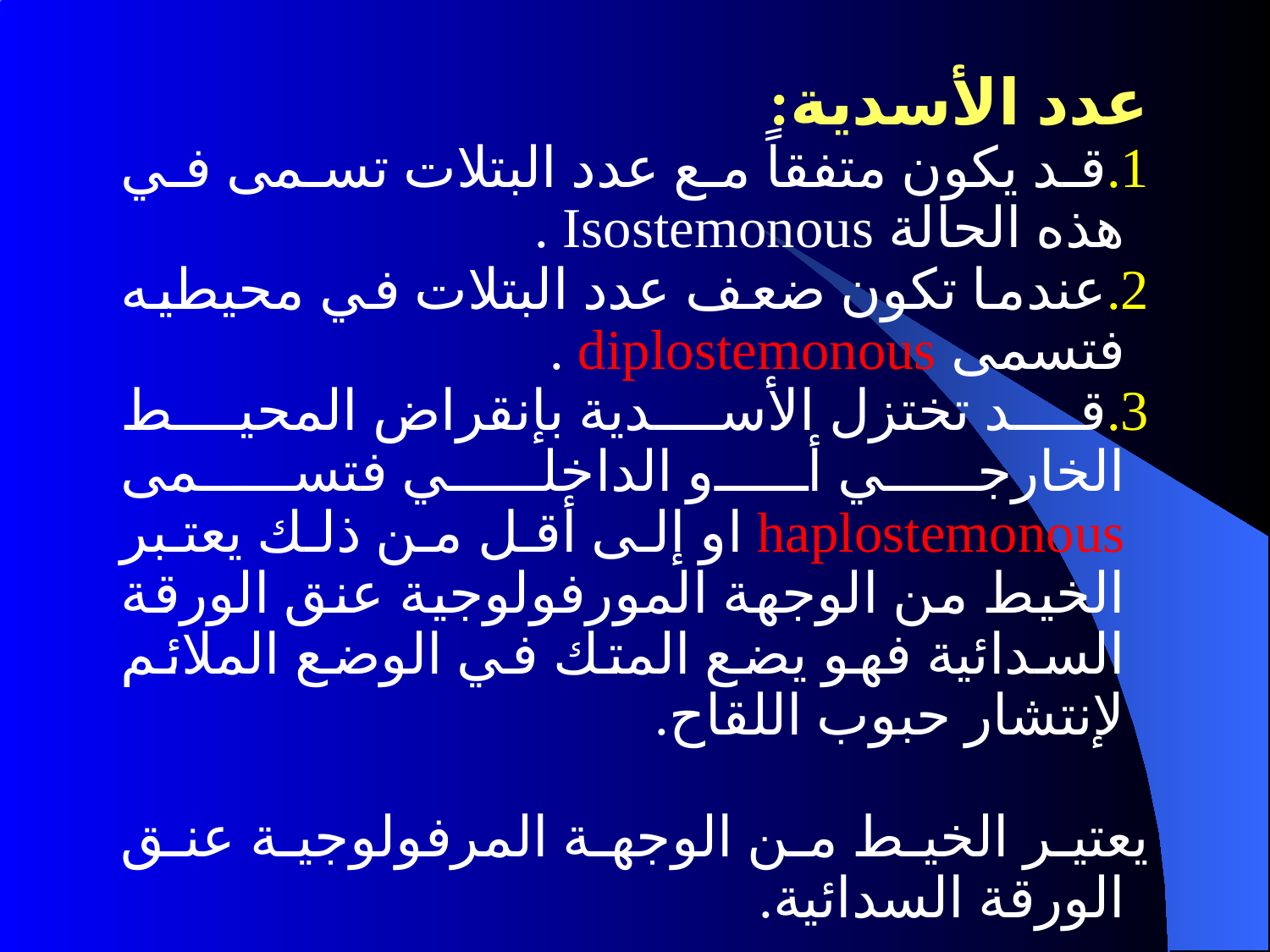

عدد الأسدية:
قد يكون متفقاً مع عدد البتلات تسمى في هذه الحالة Isostemonous .
عندما تكون ضعف عدد البتلات في محيطيه فتسمى diplostemonous .
قد تختزل الأسدية بإنقراض المحيط الخارجي أو الداخلي فتسمى haplostemonous او إلى أقل من ذلك يعتبر الخيط من الوجهة المورفولوجية عنق الورقة السدائية فهو يضع المتك في الوضع الملائم لإنتشار حبوب اللقاح.

يعتير الخيط من الوجهة المرفولوجية عنق الورقة السدائية.